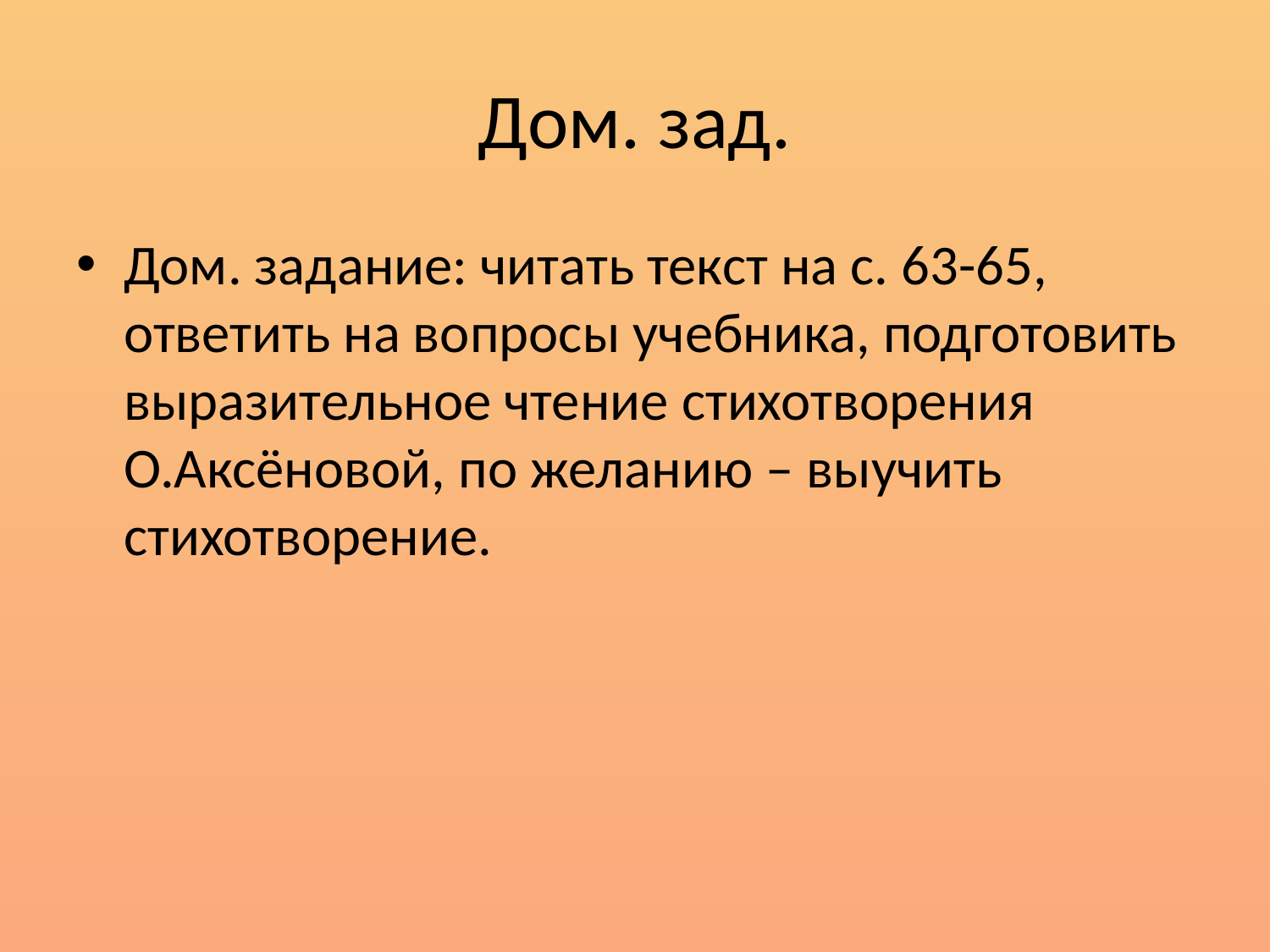

# Дом. зад.
Дом. задание: читать текст на с. 63-65, ответить на вопросы учебника, подготовить выразительное чтение стихотворения О.Аксёновой, по желанию – выучить стихотворение.